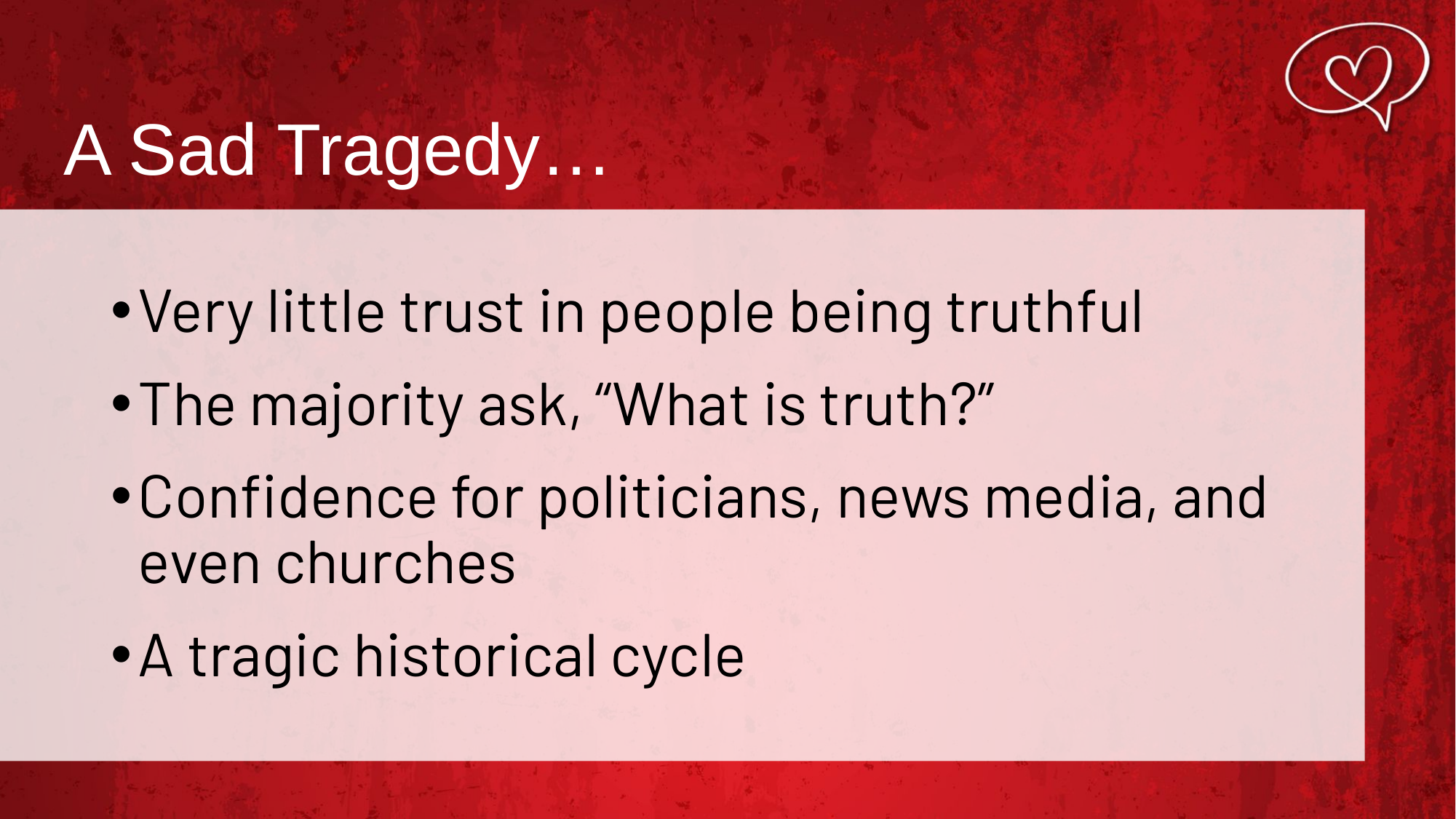

# A Sad Tragedy…
Very little trust in people being truthful
The majority ask, “What is truth?”
Confidence for politicians, news media, and even churches
A tragic historical cycle